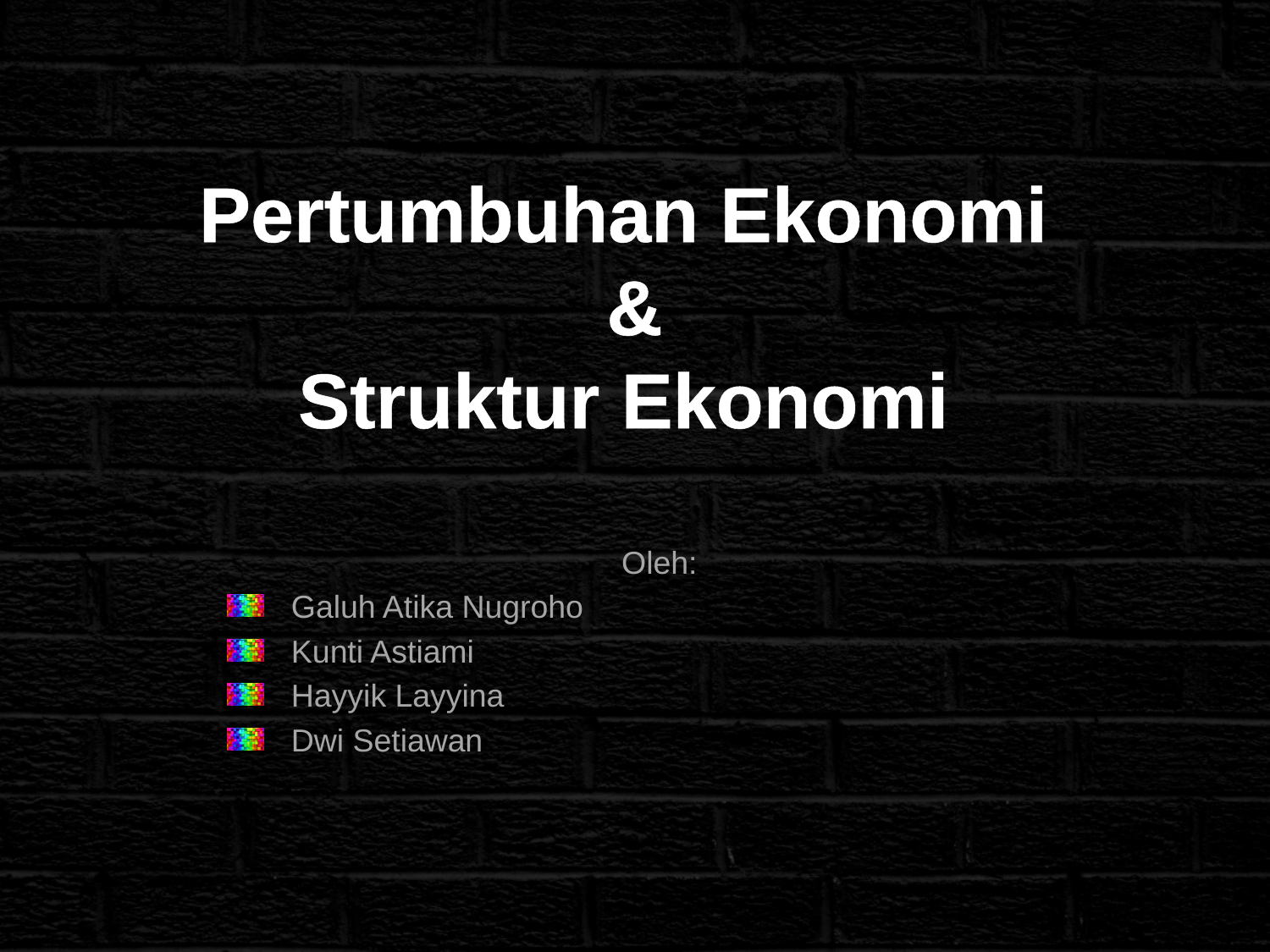

# Pertumbuhan Ekonomi & Struktur Ekonomi
Oleh:
Galuh Atika Nugroho
Kunti Astiami
Hayyik Layyina
Dwi Setiawan